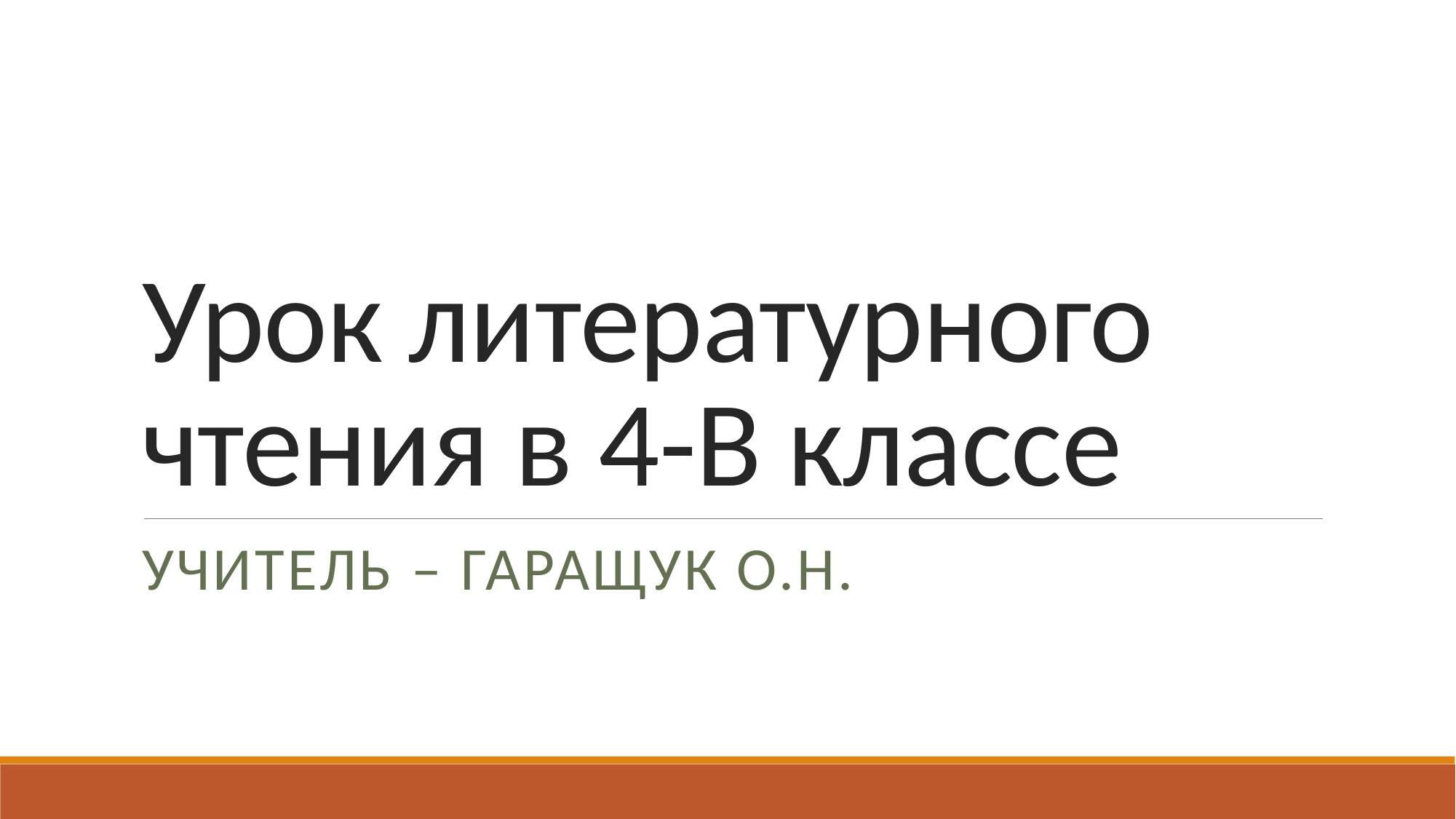

# Урок литературного чтения в 4-В классе
Учитель – Гаращук О.Н.